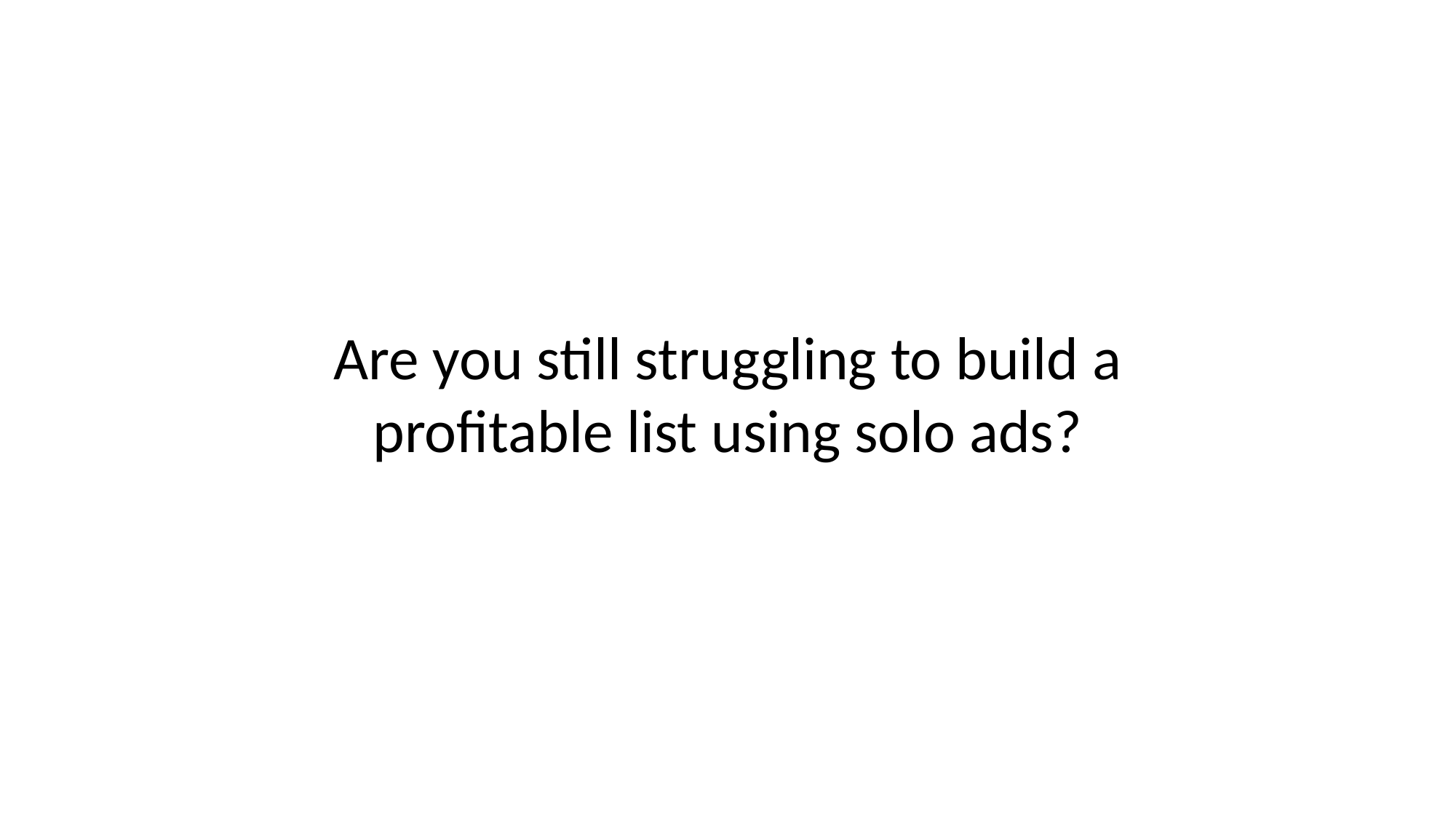

Are you still struggling to build a profitable list using solo ads?